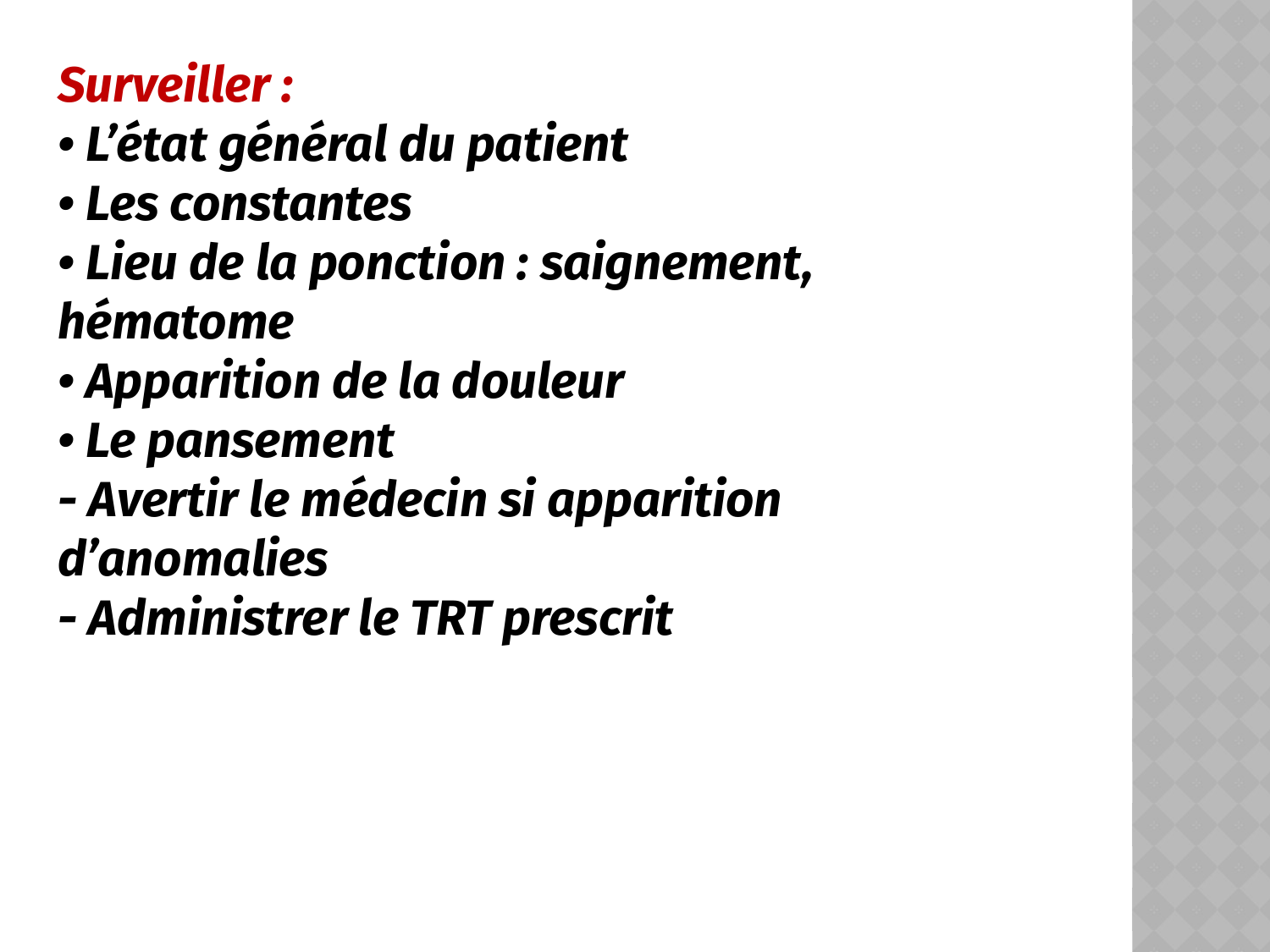

Surveiller :
• L’état général du patient
• Les constantes
• Lieu de la ponction : saignement, hématome
• Apparition de la douleur
• Le pansement
- Avertir le médecin si apparition d’anomalies
- Administrer le TRT prescrit